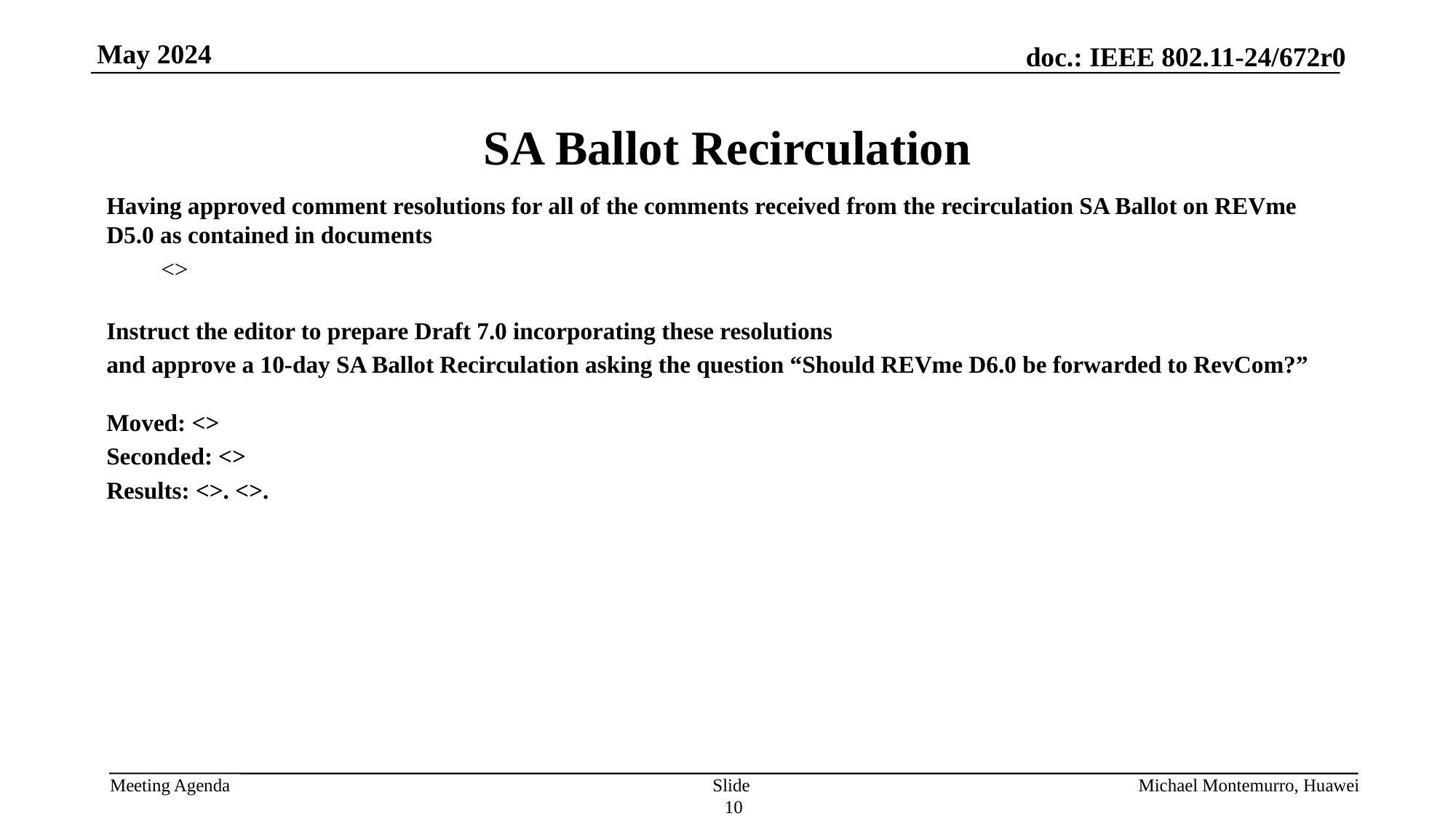

# SA Ballot Recirculation
Having approved comment resolutions for all of the comments received from the recirculation SA Ballot on REVme D5.0 as contained in documents
<>

Instruct the editor to prepare Draft 7.0 incorporating these resolutions
and approve a 10-day SA Ballot Recirculation asking the question “Should REVme D6.0 be forwarded to RevCom?”

Moved: <>
Seconded: <>
Results: <>. <>.

Slide 10
Michael Montemurro, Huawei